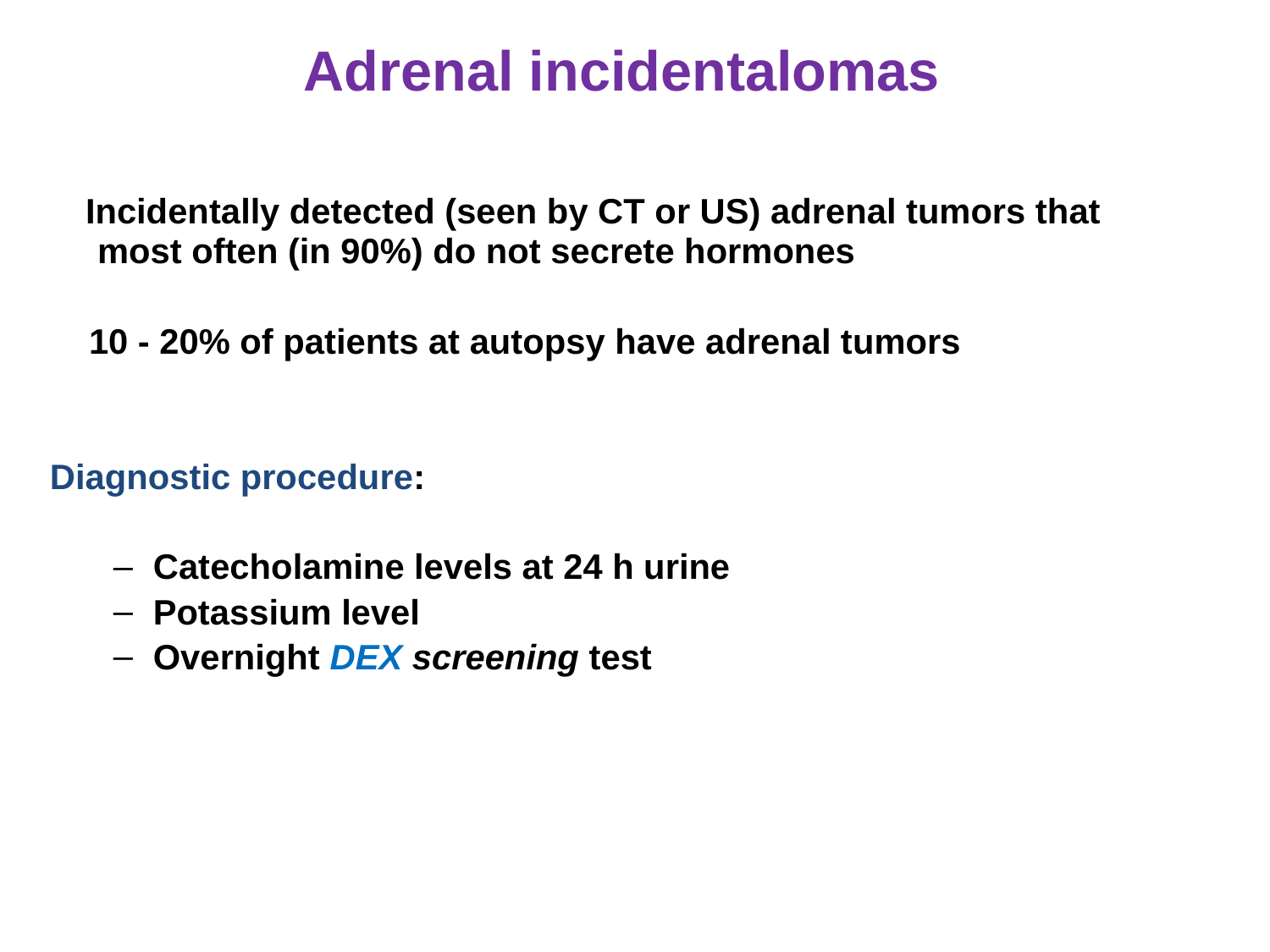

# Adrenal incidentalomas
   Incidentally detected (seen by CT or US) adrenal tumors that most often (in 90%) do not secrete hormones

    10 - 20% of patients at autopsy have adrenal tumors

Diagnostic procedure:

Catecholamine levels at 24 h urine
Potassium level
Overnight DEX screening test